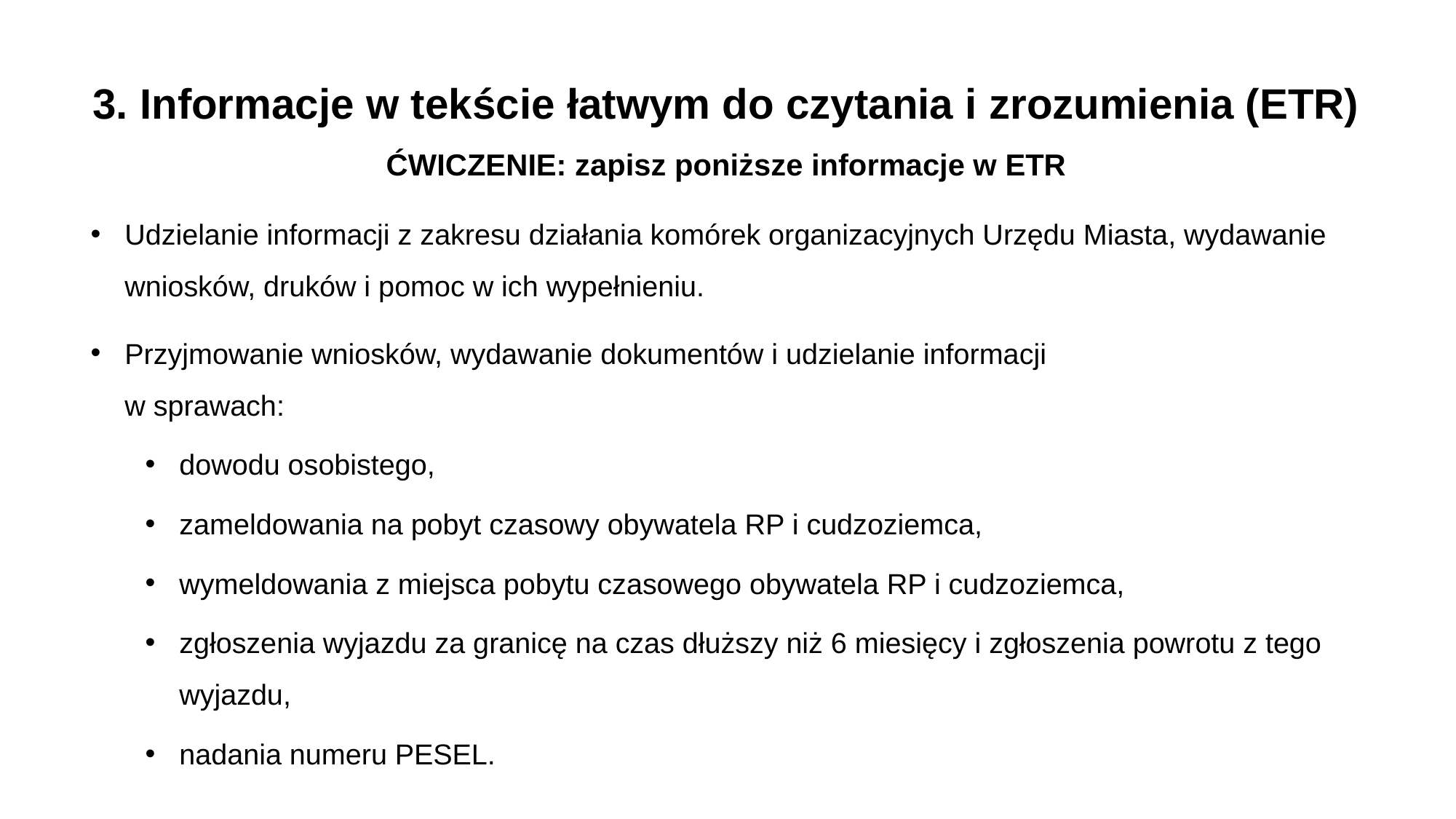

3. Informacje w tekście łatwym do czytania i zrozumienia (ETR)
# ĆWICZENIE: zapisz poniższe informacje w ETR
Udzielanie informacji z zakresu działania komórek organizacyjnych Urzędu Miasta, wydawanie wniosków, druków i pomoc w ich wypełnieniu.
Przyjmowanie wniosków, wydawanie dokumentów i udzielanie informacji
w sprawach:
dowodu osobistego,
zameldowania na pobyt czasowy obywatela RP i cudzoziemca,
wymeldowania z miejsca pobytu czasowego obywatela RP i cudzoziemca,
zgłoszenia wyjazdu za granicę na czas dłuższy niż 6 miesięcy i zgłoszenia powrotu z tego wyjazdu,
nadania numeru PESEL.